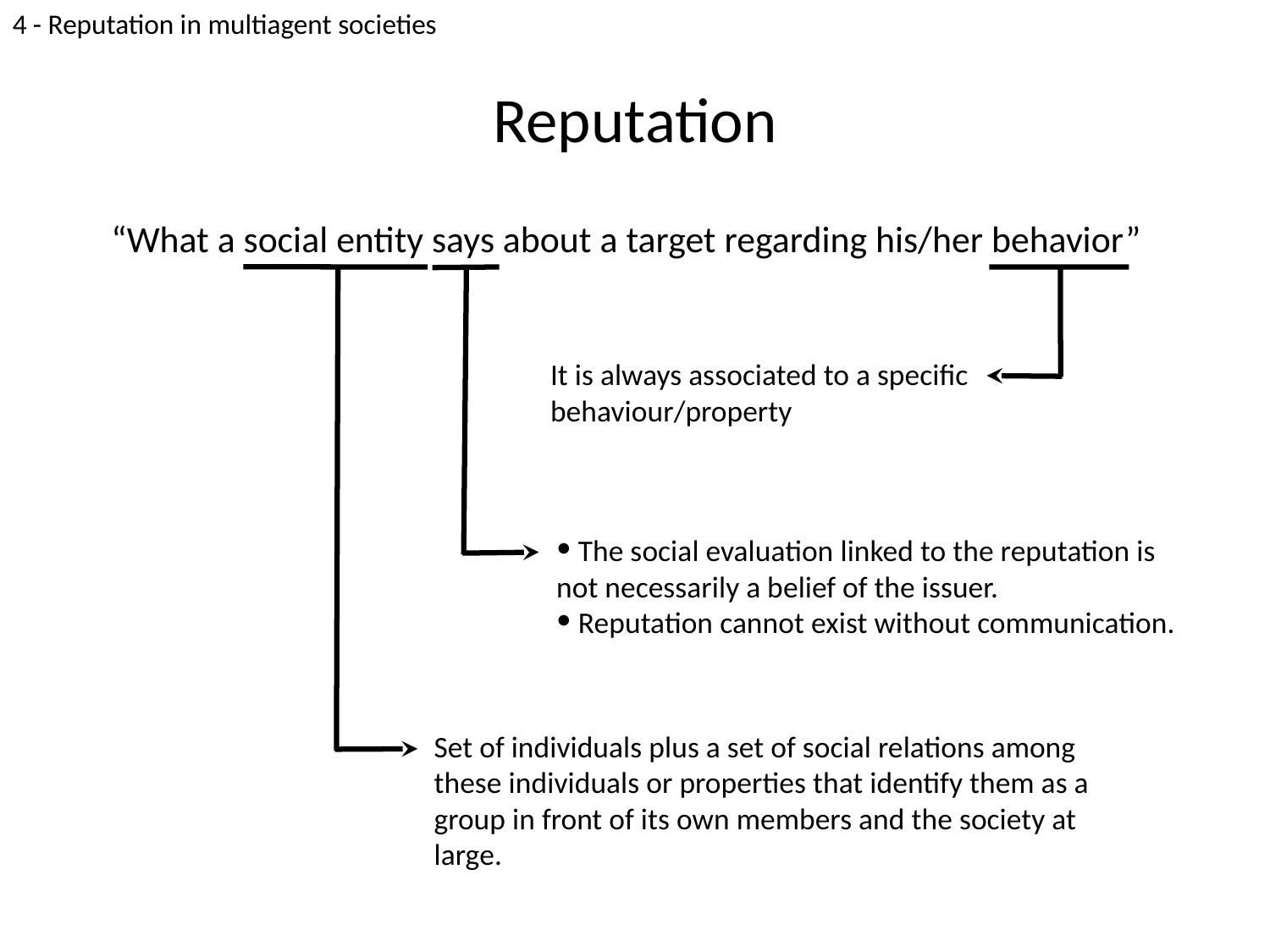

4 - Reputation in multiagent societies
# Reputation
 “What a social entity says about a target regarding his/her behavior”

It is always associated to a specific behaviour/property

 The social evaluation linked to the reputation is not necessarily a belief of the issuer.
 Reputation cannot exist without communication.

Set of individuals plus a set of social relations among these individuals or properties that identify them as a group in front of its own members and the society at large.